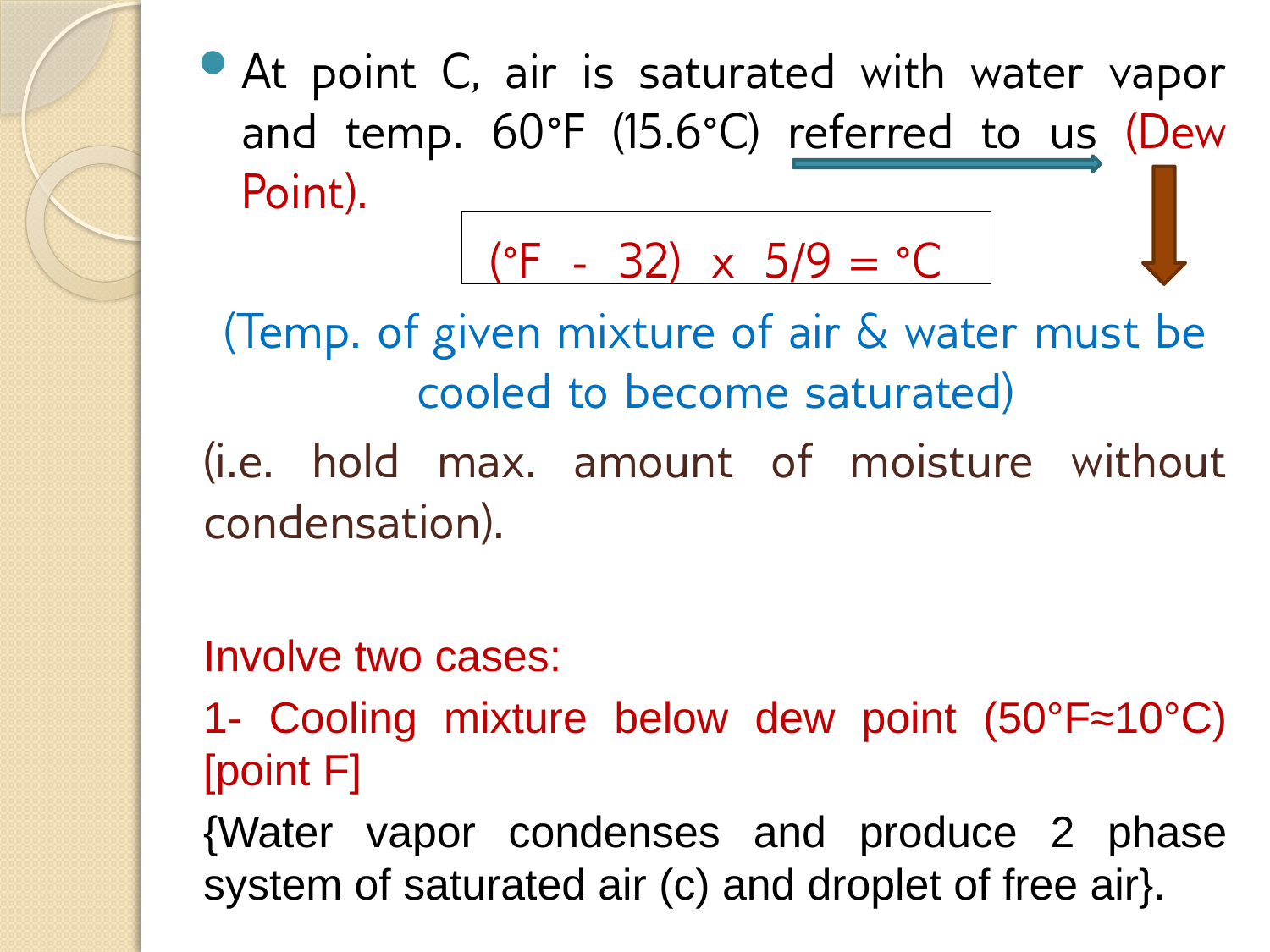

At point C, air is saturated with water vapor and temp. 60°F (15.6°C) referred to us (Dew Point).
(°F  -  32)  x  5/9 = °C
(Temp. of given mixture of air & water must be cooled to become saturated)
(i.e. hold max. amount of moisture without condensation).

Involve two cases:
1- Cooling mixture below dew point (50°F≈10°C) [point F]
{Water vapor condenses and produce 2 phase system of saturated air (c) and droplet of free air}.